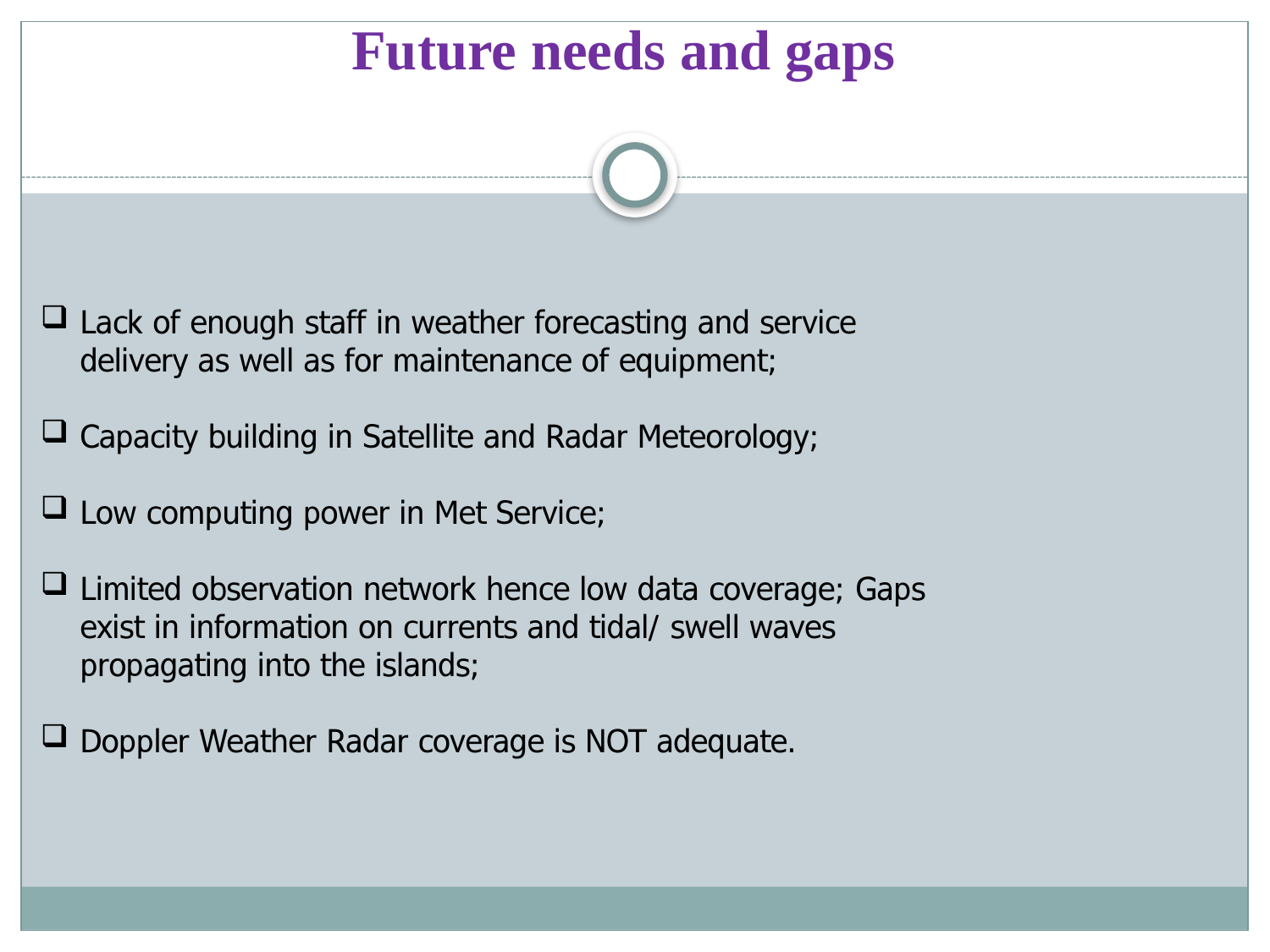

# Future needs and gaps

Lack of enough staff in weather forecasting and service delivery as well as for maintenance of equipment;

Capacity building in Satellite and Radar Meteorology;

Low computing power in Met Service;

Limited observation network hence low data coverage; Gaps exist in information on currents and tidal/ swell waves propagating into the islands;

Doppler Weather Radar coverage is NOT adequate.